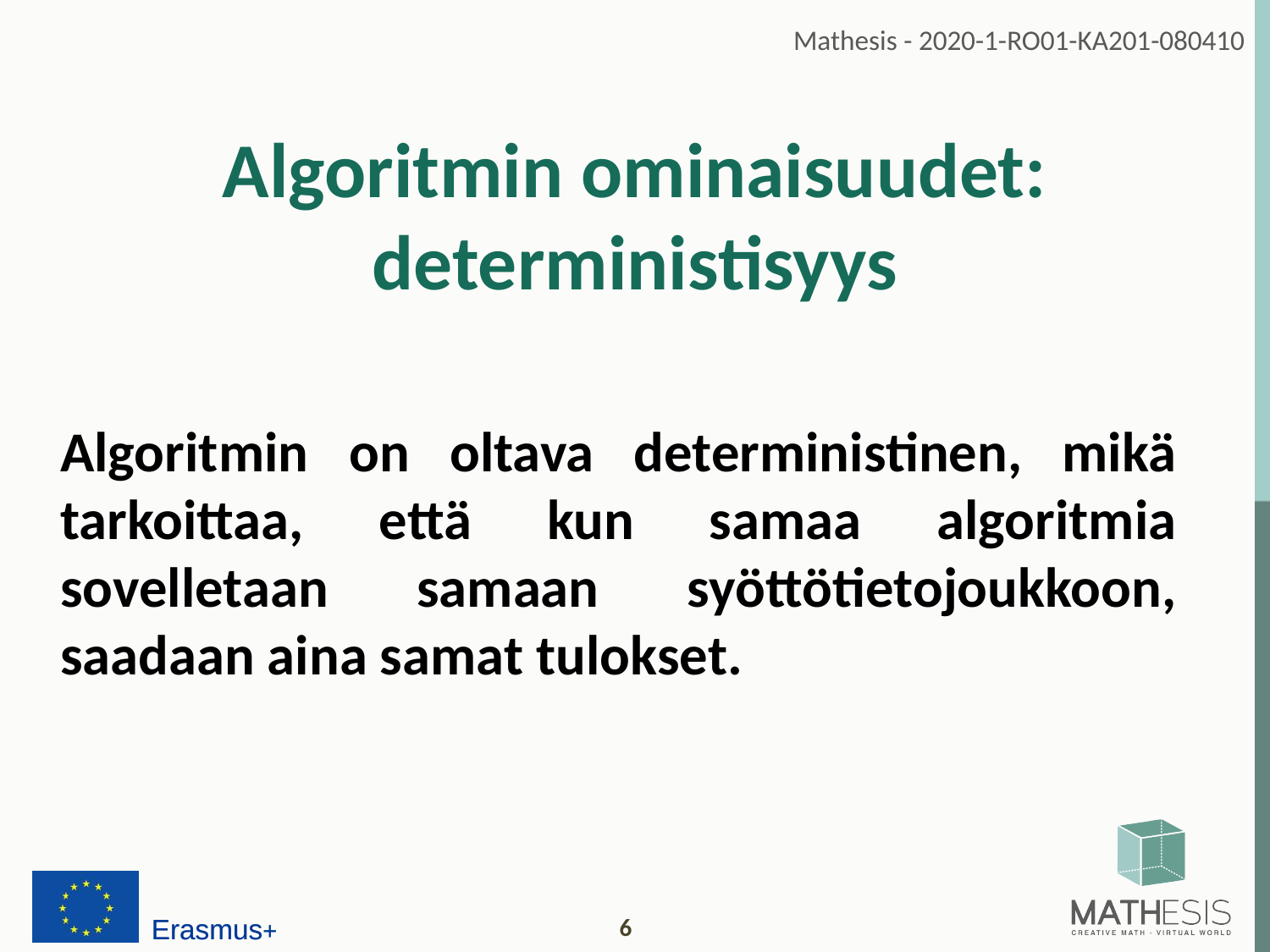

# Algoritmin ominaisuudet: deterministisyys
Algoritmin on oltava deterministinen, mikä tarkoittaa, että kun samaa algoritmia sovelletaan samaan syöttötietojoukkoon, saadaan aina samat tulokset.